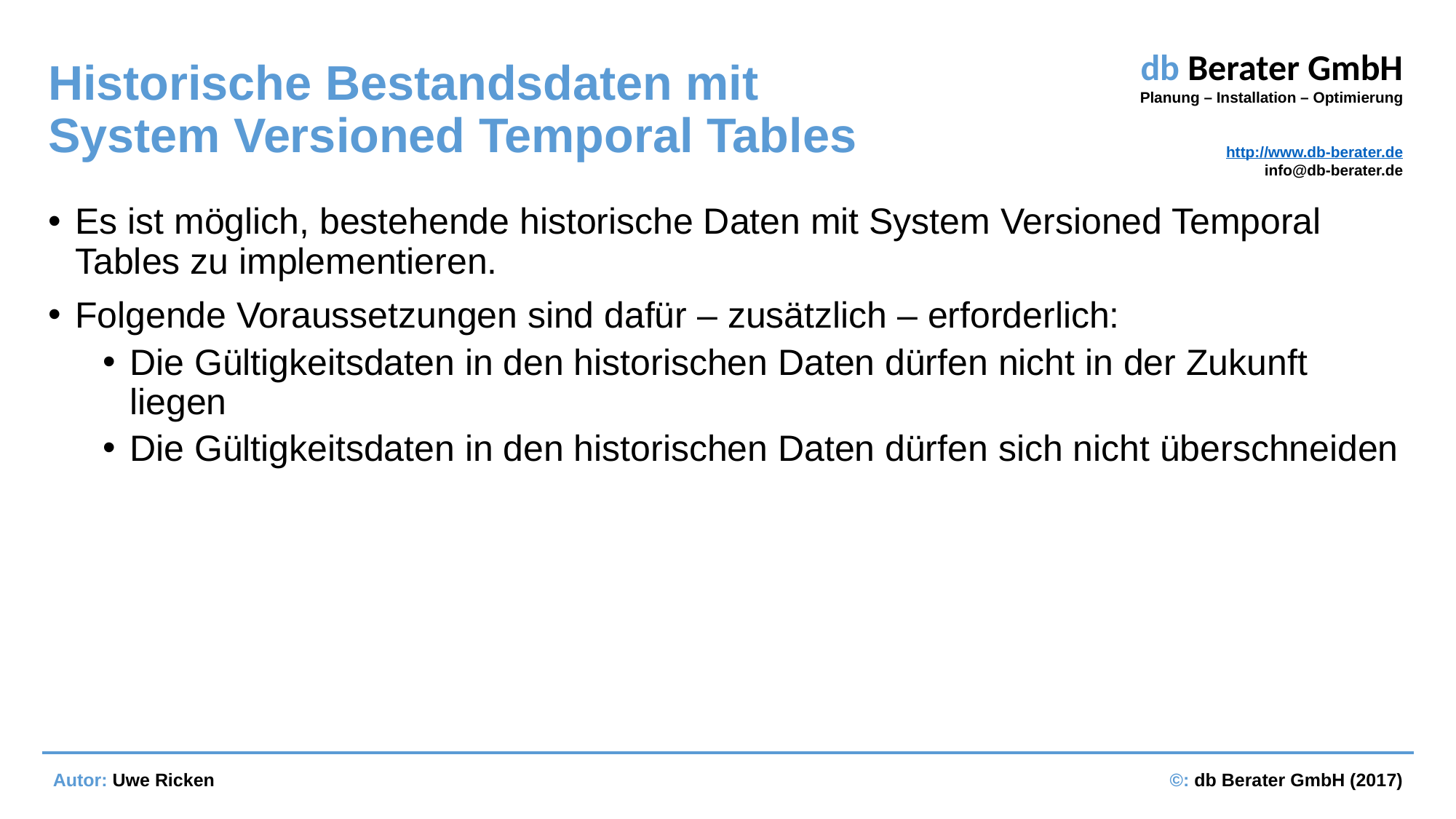

# Historische Bestandsdaten mit System Versioned Temporal Tables
Es ist möglich, bestehende historische Daten mit System Versioned Temporal Tables zu implementieren.
Folgende Voraussetzungen sind dafür – zusätzlich – erforderlich:
Die Gültigkeitsdaten in den historischen Daten dürfen nicht in der Zukunft liegen
Die Gültigkeitsdaten in den historischen Daten dürfen sich nicht überschneiden